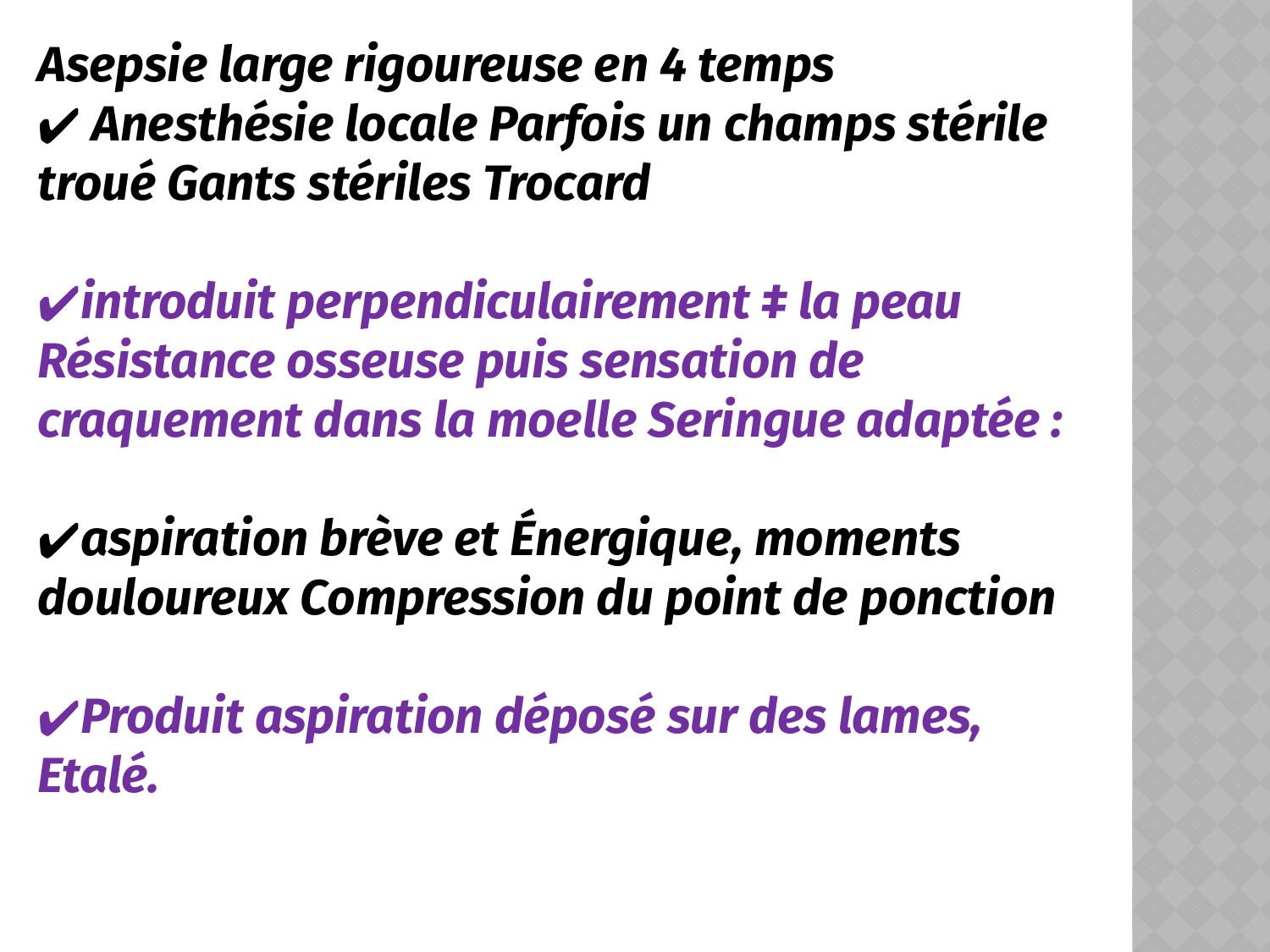

Asepsie large rigoureuse en 4 temps
 Anesthésie locale Parfois un champs stérile troué Gants stériles Trocard

introduit perpendiculairement ‡ la peau Résistance osseuse puis sensation de craquement dans la moelle Seringue adaptée :

aspiration brève et Énergique, moments douloureux Compression du point de ponction

Produit aspiration déposé sur des lames, Etalé.